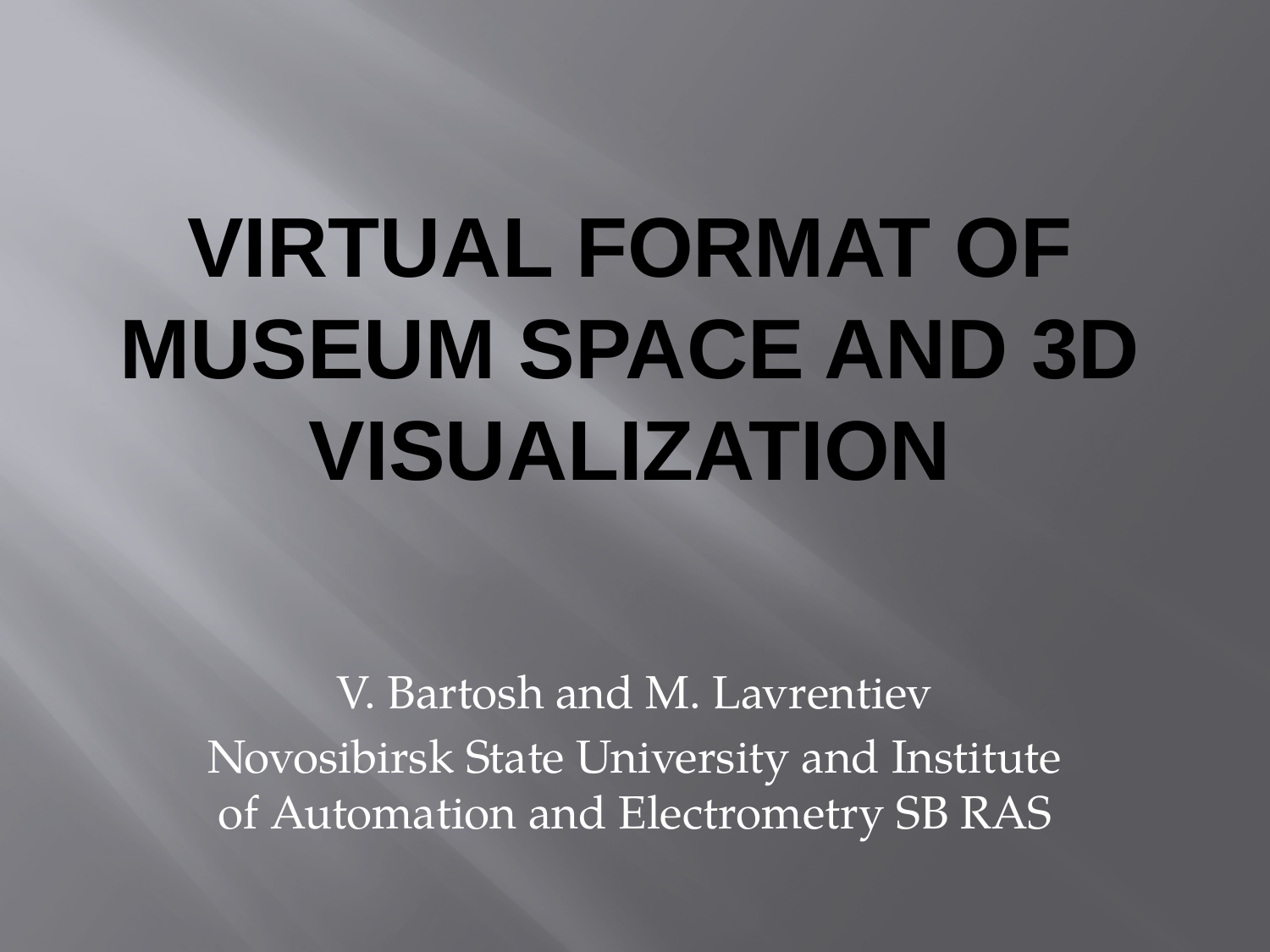

# Virtual Format of Museum space and 3d visualization
V. Bartosh and M. Lavrentiev
Novosibirsk State University and Institute of Automation and Electrometry SB RAS